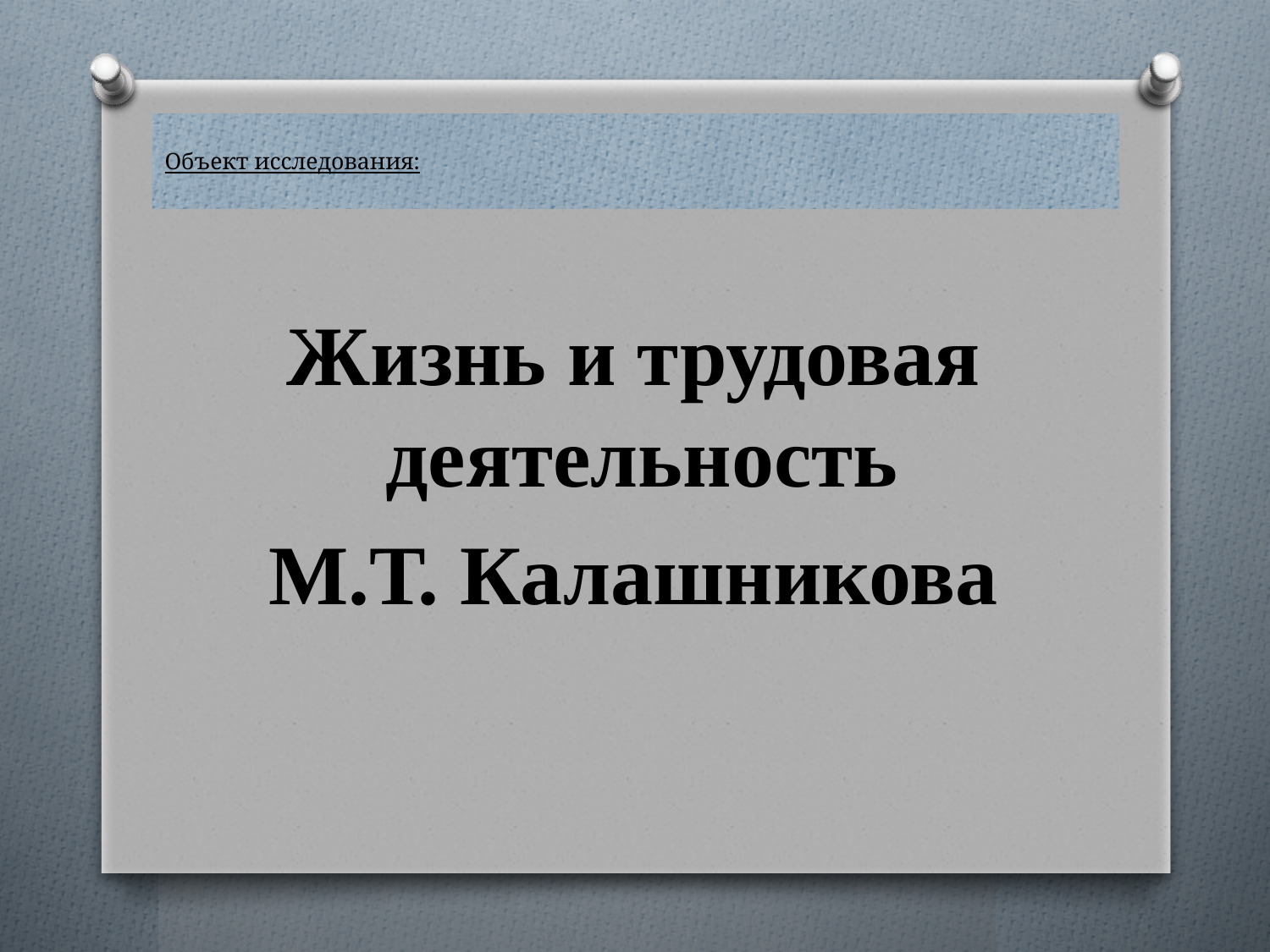

# Объект исследования:
Жизнь и трудовая деятельность
М.Т. Калашникова